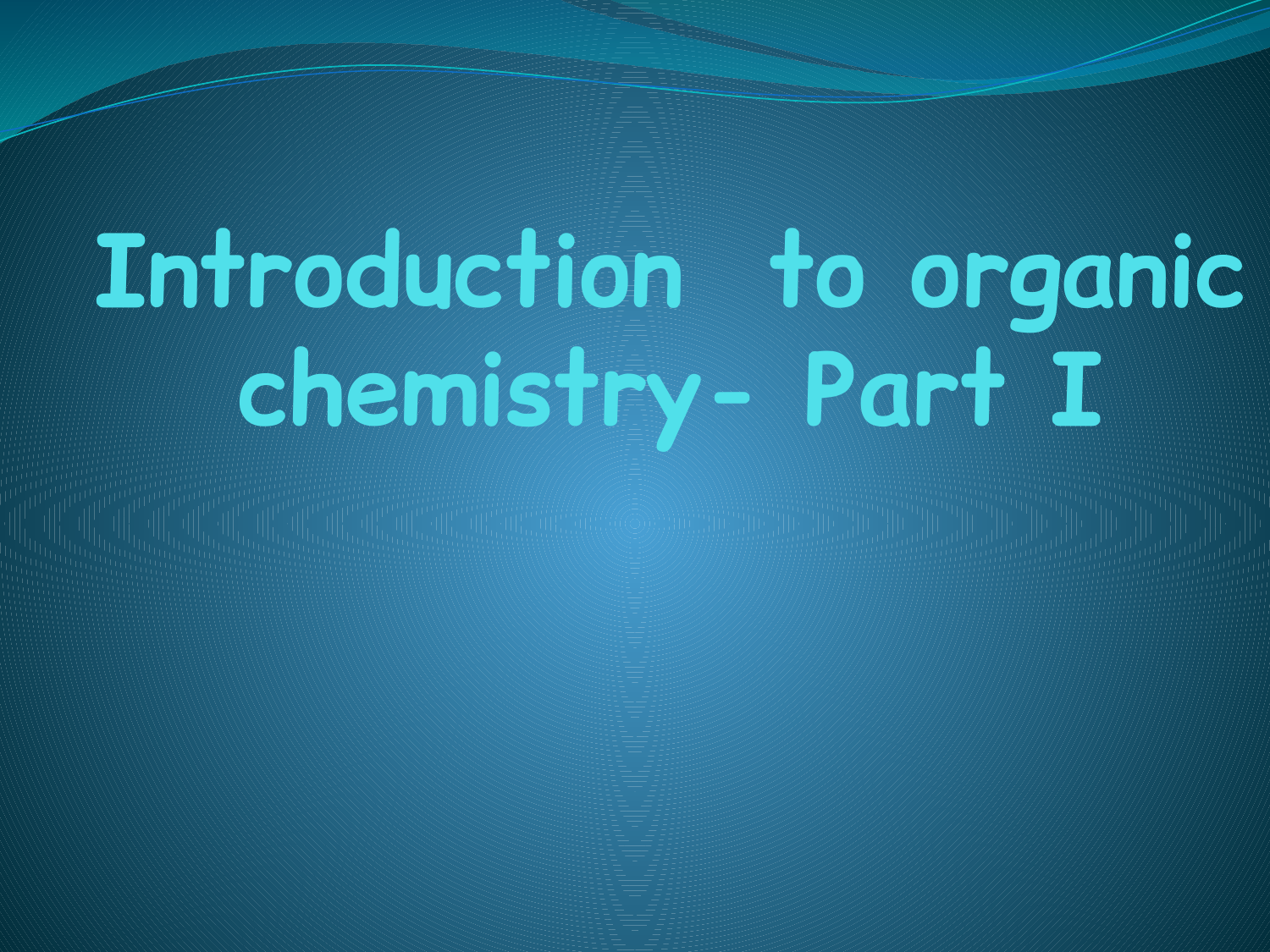

# Introduction  to organic chemistry- Part I